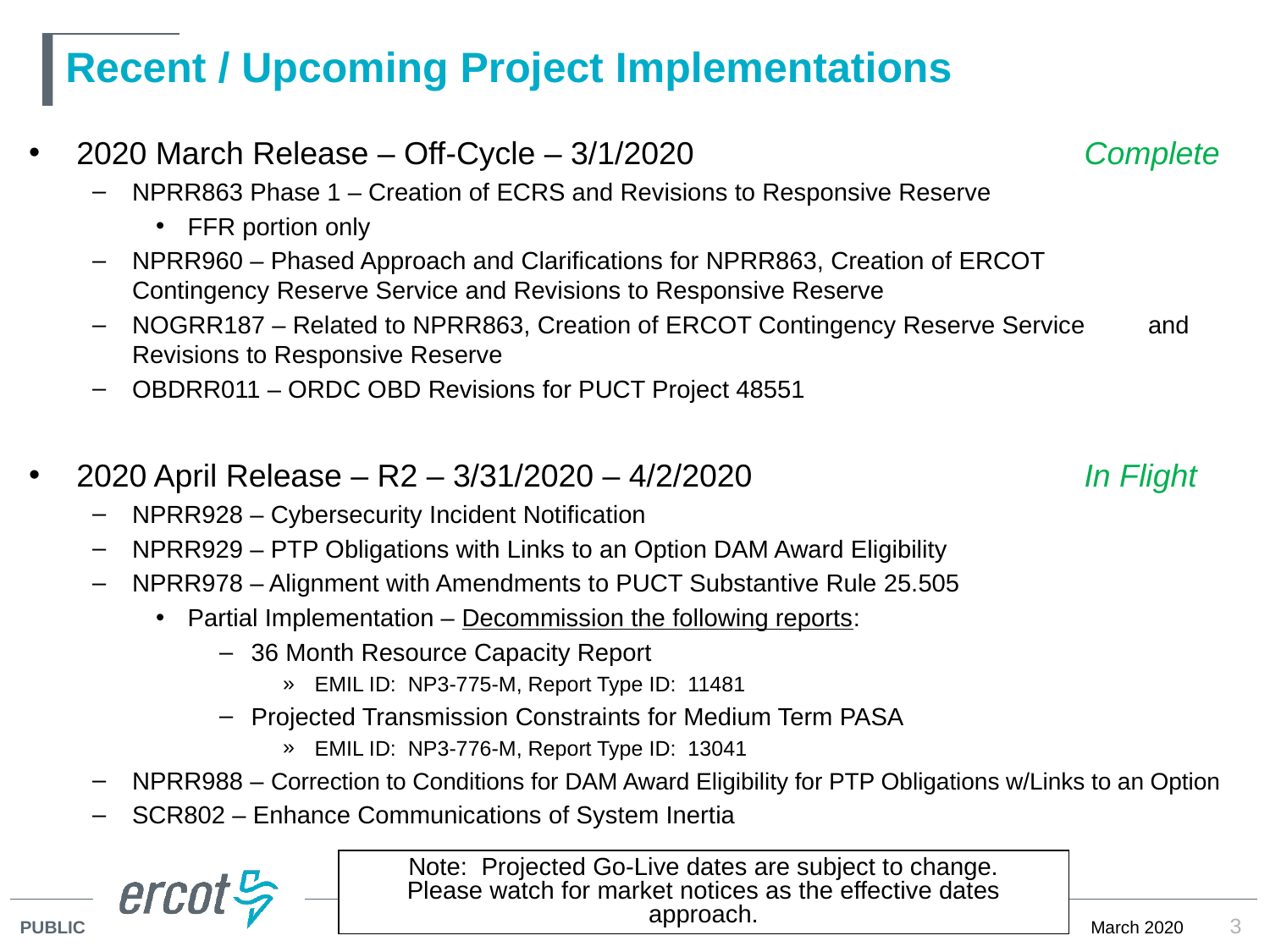

# Recent / Upcoming Project Implementations
2020 March Release – Off-Cycle – 3/1/2020	 Complete
NPRR863 Phase 1 – Creation of ECRS and Revisions to Responsive Reserve
FFR portion only
NPRR960 – Phased Approach and Clarifications for NPRR863, Creation of ERCOT 	Contingency Reserve Service and Revisions to Responsive Reserve
NOGRR187 – Related to NPRR863, Creation of ERCOT Contingency Reserve Service 		and Revisions to Responsive Reserve
OBDRR011 – ORDC OBD Revisions for PUCT Project 48551

2020 April Release – R2 – 3/31/2020 – 4/2/2020	 In Flight
NPRR928 – Cybersecurity Incident Notification
NPRR929 – PTP Obligations with Links to an Option DAM Award Eligibility
NPRR978 – Alignment with Amendments to PUCT Substantive Rule 25.505
Partial Implementation – Decommission the following reports:
36 Month Resource Capacity Report
EMIL ID:  NP3-775-M, Report Type ID:  11481
Projected Transmission Constraints for Medium Term PASA
EMIL ID:  NP3-776-M, Report Type ID:  13041
NPRR988 – Correction to Conditions for DAM Award Eligibility for PTP Obligations w/Links to an Option
SCR802 – Enhance Communications of System Inertia

Note:  Projected Go-Live dates are subject to change.
Please watch for market notices as the effective dates approach.
3